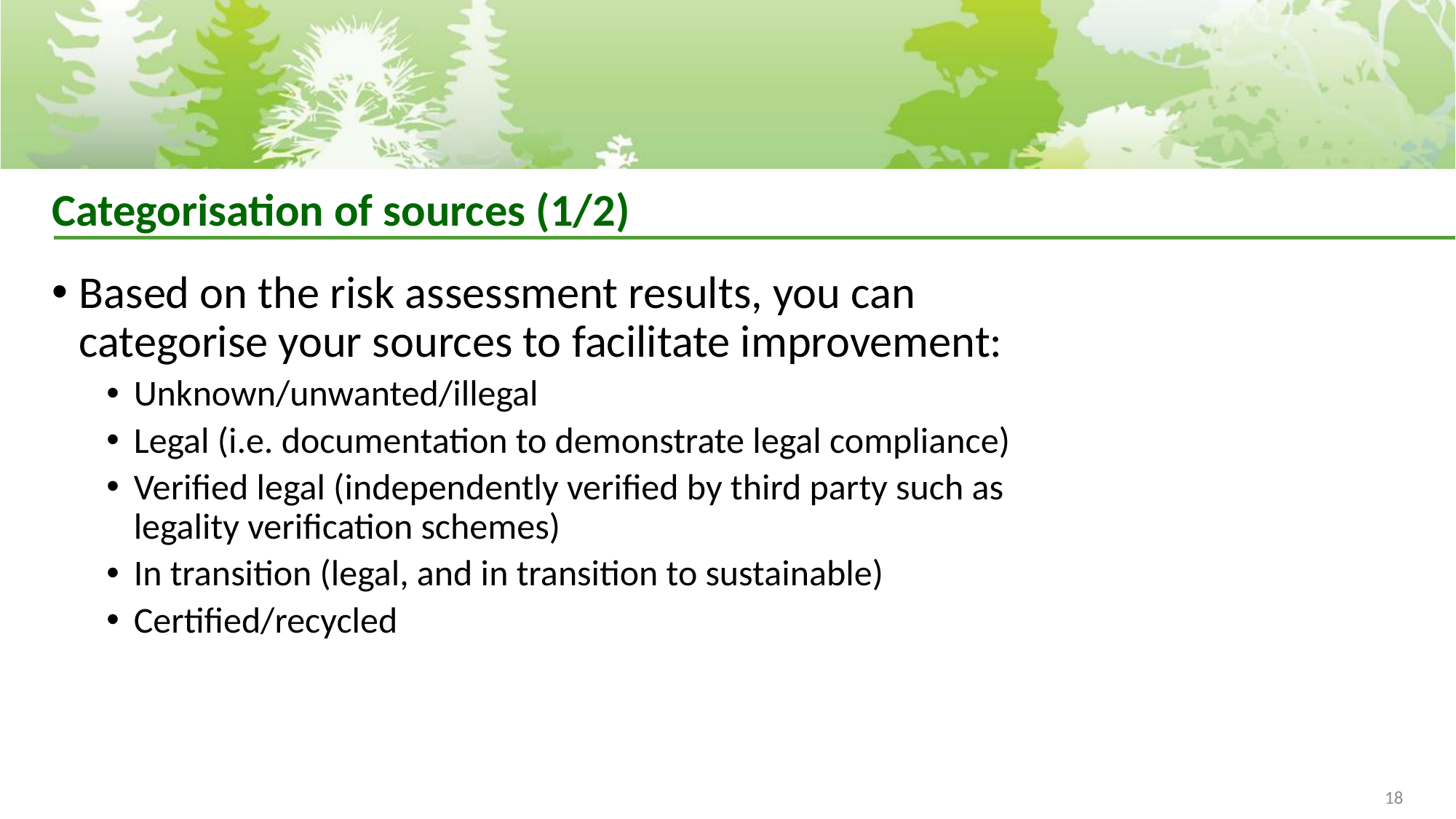

# Categorisation of sources (1/2)
Based on the risk assessment results, you can categorise your sources to facilitate improvement:
Unknown/unwanted/illegal
Legal (i.e. documentation to demonstrate legal compliance)
Verified legal (independently verified by third party such as legality verification schemes)
In transition (legal, and in transition to sustainable)
Certified/recycled
18